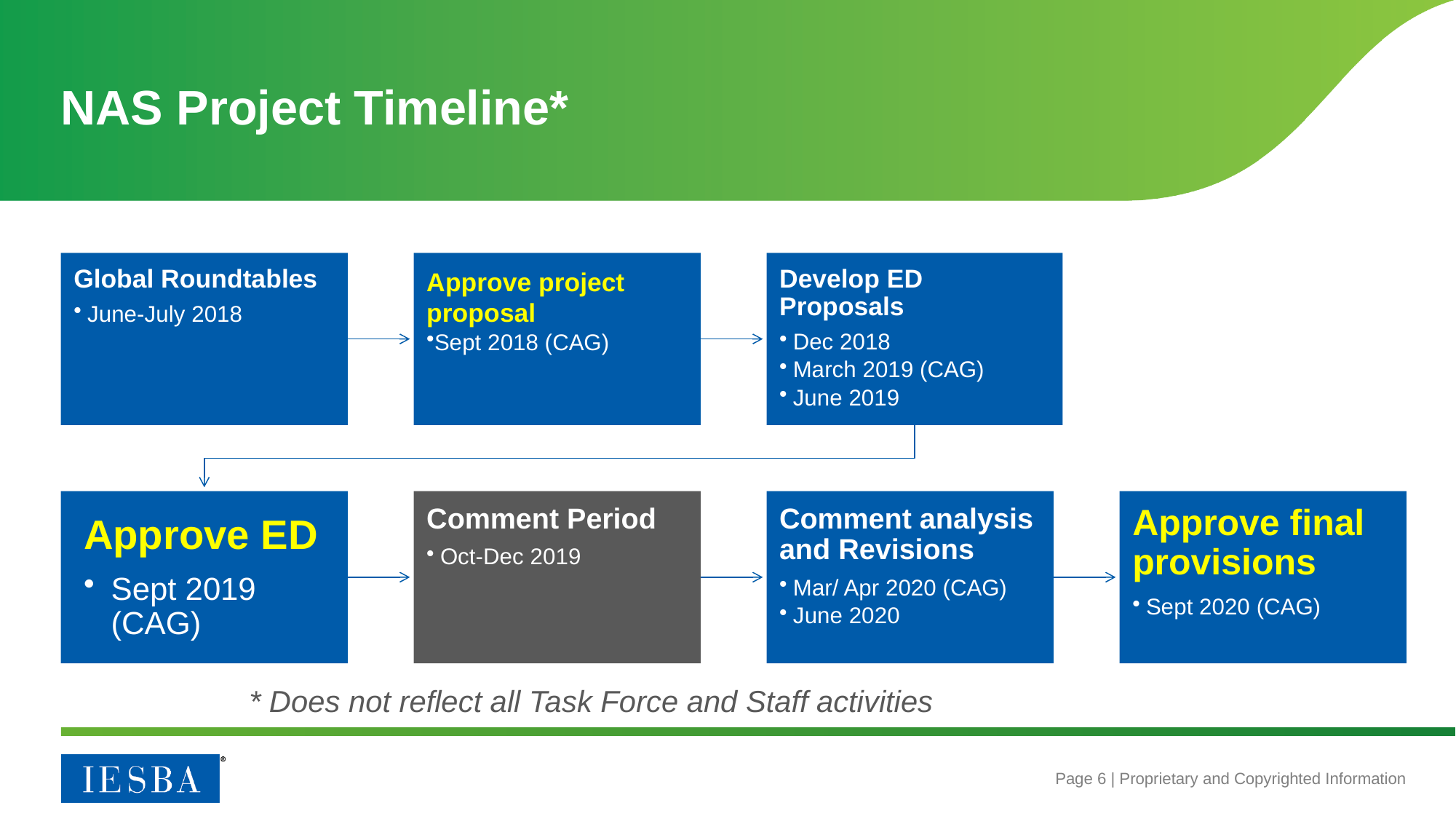

# NAS Project Timeline*

Global Roundtables
June-July 2018

Approve project proposal
Sept 2018 (CAG)

Develop ED Proposals
Dec 2018
March 2019 (CAG)
June 2019

Approve ED
Sept 2019 (CAG)

Comment Period
Oct-Dec 2019

Comment analysis and Revisions
Mar/ Apr 2020 (CAG)
June 2020
Approve final provisions
Sept 2020 (CAG)
* Does not reflect all Task Force and Staff activities